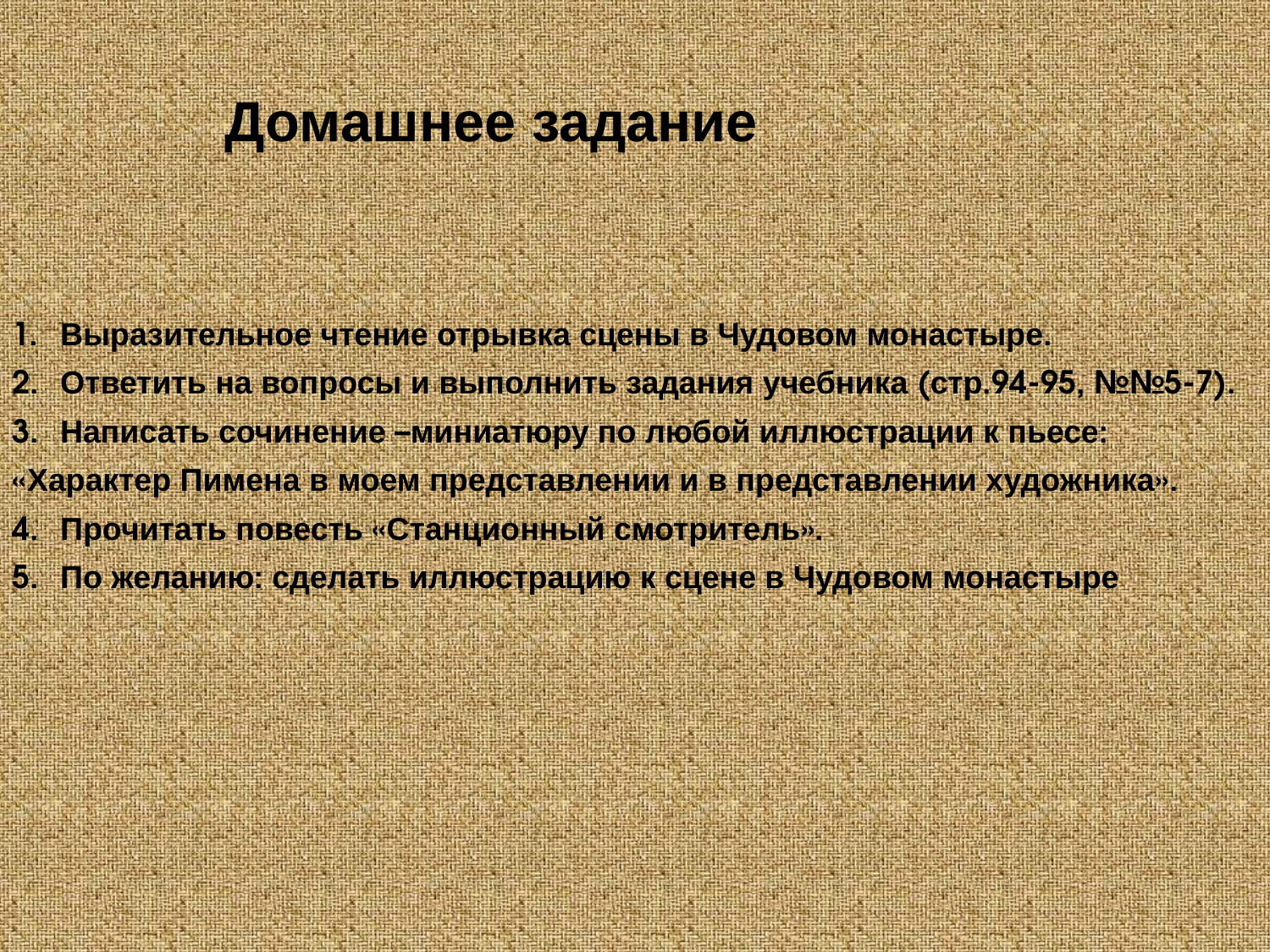

Домашнее задание
Выразительное чтение отрывка сцены в Чудовом монастыре.
Ответить на вопросы и выполнить задания учебника (стр.94-95, №№5-7).
Написать сочинение –миниатюру по любой иллюстрации к пьесе:
«Характер Пимена в моем представлении и в представлении художника».
Прочитать повесть «Станционный смотритель».
По желанию: сделать иллюстрацию к сцене в Чудовом монастыре